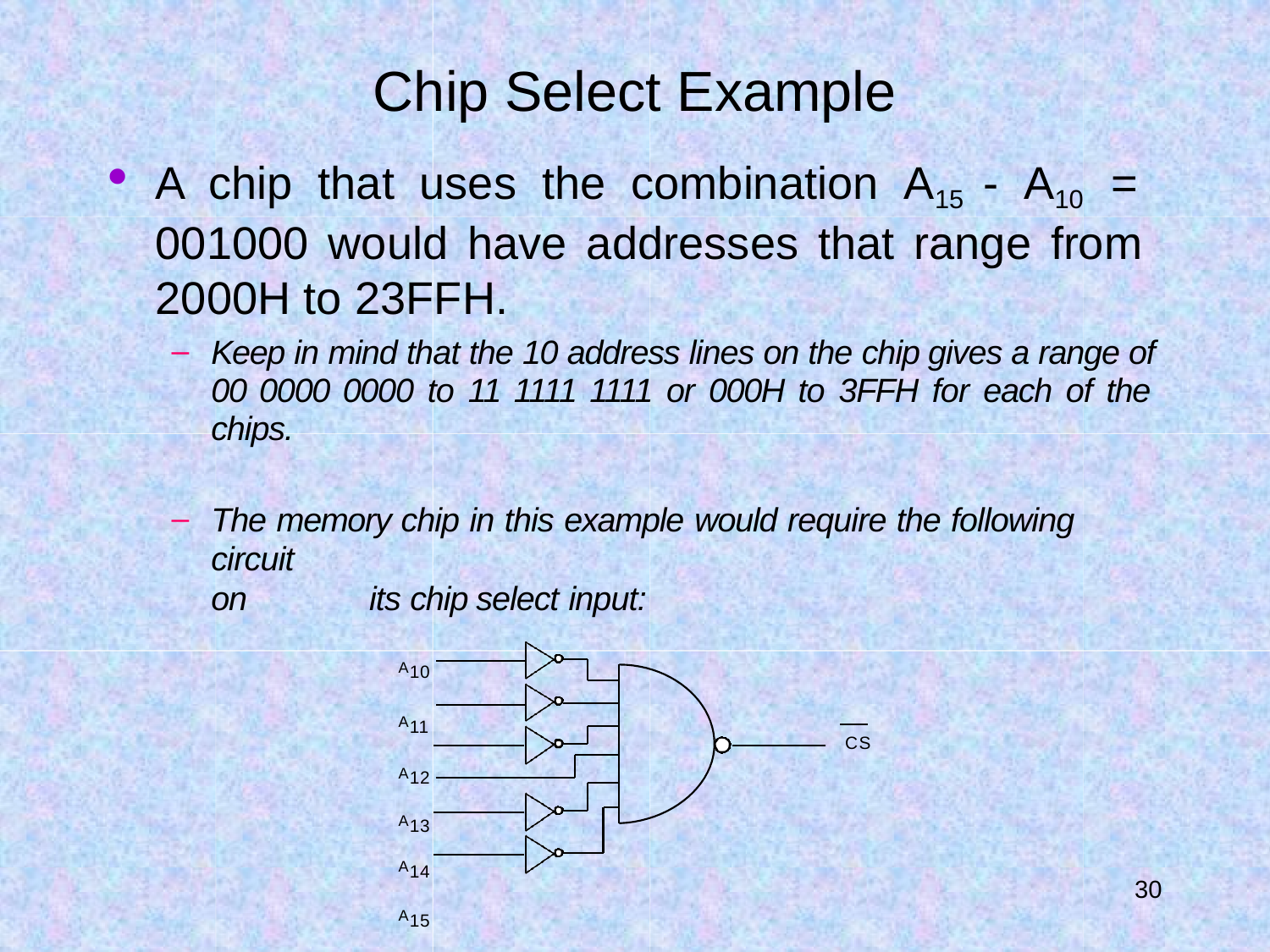

# Chip Select Example
A chip that uses the combination A15 - A10 =  001000 would have addresses that range from  2000H to 23FFH.
Keep in mind that the 10 address lines on the chip gives a range of  00 0000 0000 to 11 1111 1111 or 000H to 3FFH for each of the  chips.

The memory chip in this example would require the following circuit
on	its chip select input:

A10
A11
A12
A13
A14
A15

CS

30